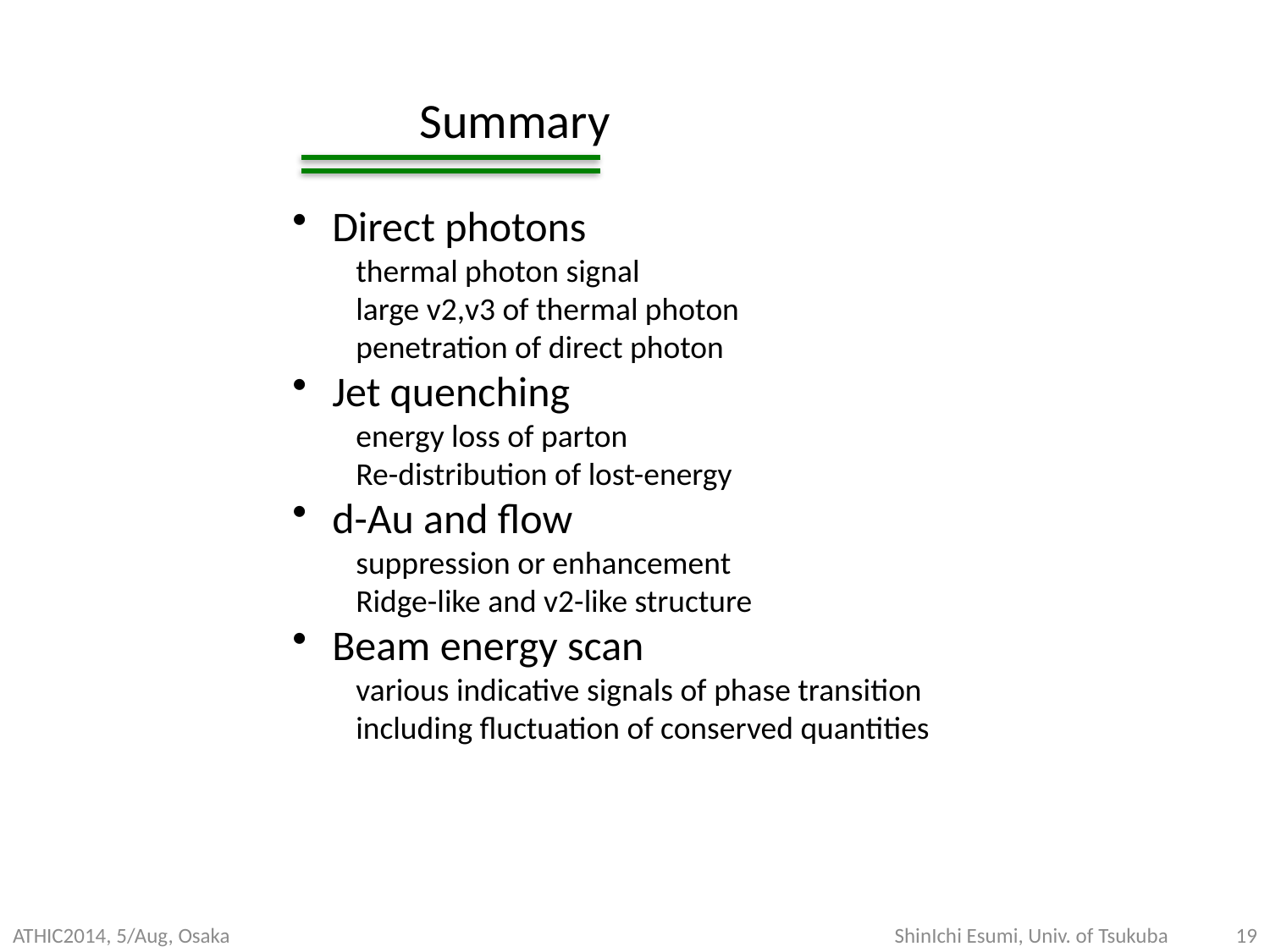

Summary

Direct photons
thermal photon signal
large v2,v3 of thermal photon
penetration of direct photon
Jet quenching
energy loss of parton
Re-distribution of lost-energy
d-Au and flow
suppression or enhancement
Ridge-like and v2-like structure
Beam energy scan
various indicative signals of phase transition
including fluctuation of conserved quantities
ATHIC2014, 5/Aug, Osaka
ShinIchi Esumi, Univ. of Tsukuba
19